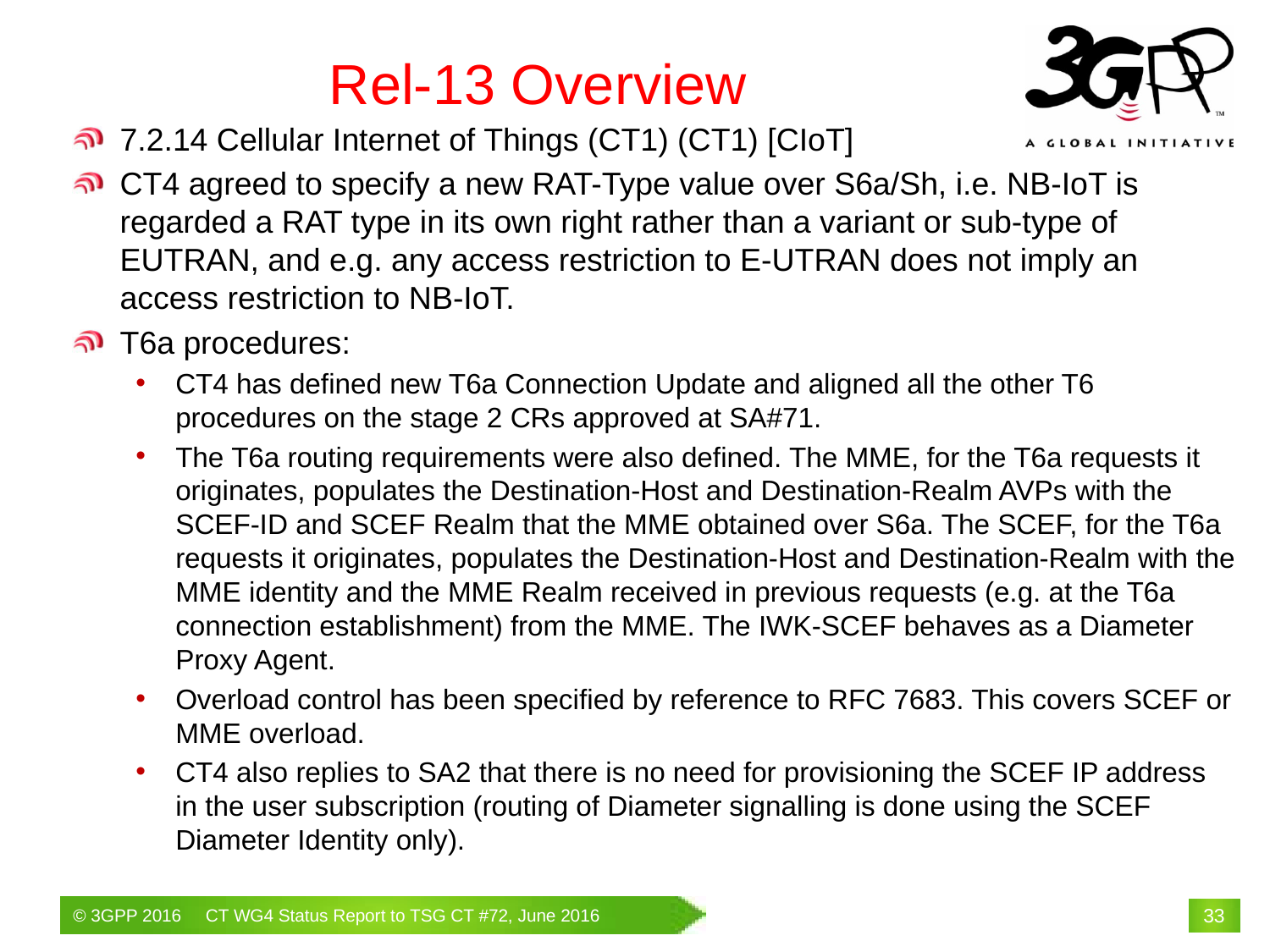

# Rel-13 Overview
7.2.14 Cellular Internet of Things (CT1) (CT1) [CIoT]
CT4 agreed to specify a new RAT-Type value over S6a/Sh, i.e. NB-IoT is regarded a RAT type in its own right rather than a variant or sub-type of EUTRAN, and e.g. any access restriction to E-UTRAN does not imply an access restriction to NB-IoT.
T6a procedures:
CT4 has defined new T6a Connection Update and aligned all the other T6 procedures on the stage 2 CRs approved at SA#71.
The T6a routing requirements were also defined. The MME, for the T6a requests it originates, populates the Destination-Host and Destination-Realm AVPs with the SCEF-ID and SCEF Realm that the MME obtained over S6a. The SCEF, for the T6a requests it originates, populates the Destination-Host and Destination-Realm with the MME identity and the MME Realm received in previous requests (e.g. at the T6a connection establishment) from the MME. The IWK-SCEF behaves as a Diameter Proxy Agent.
Overload control has been specified by reference to RFC 7683. This covers SCEF or MME overload.
CT4 also replies to SA2 that there is no need for provisioning the SCEF IP address in the user subscription (routing of Diameter signalling is done using the SCEF Diameter Identity only).